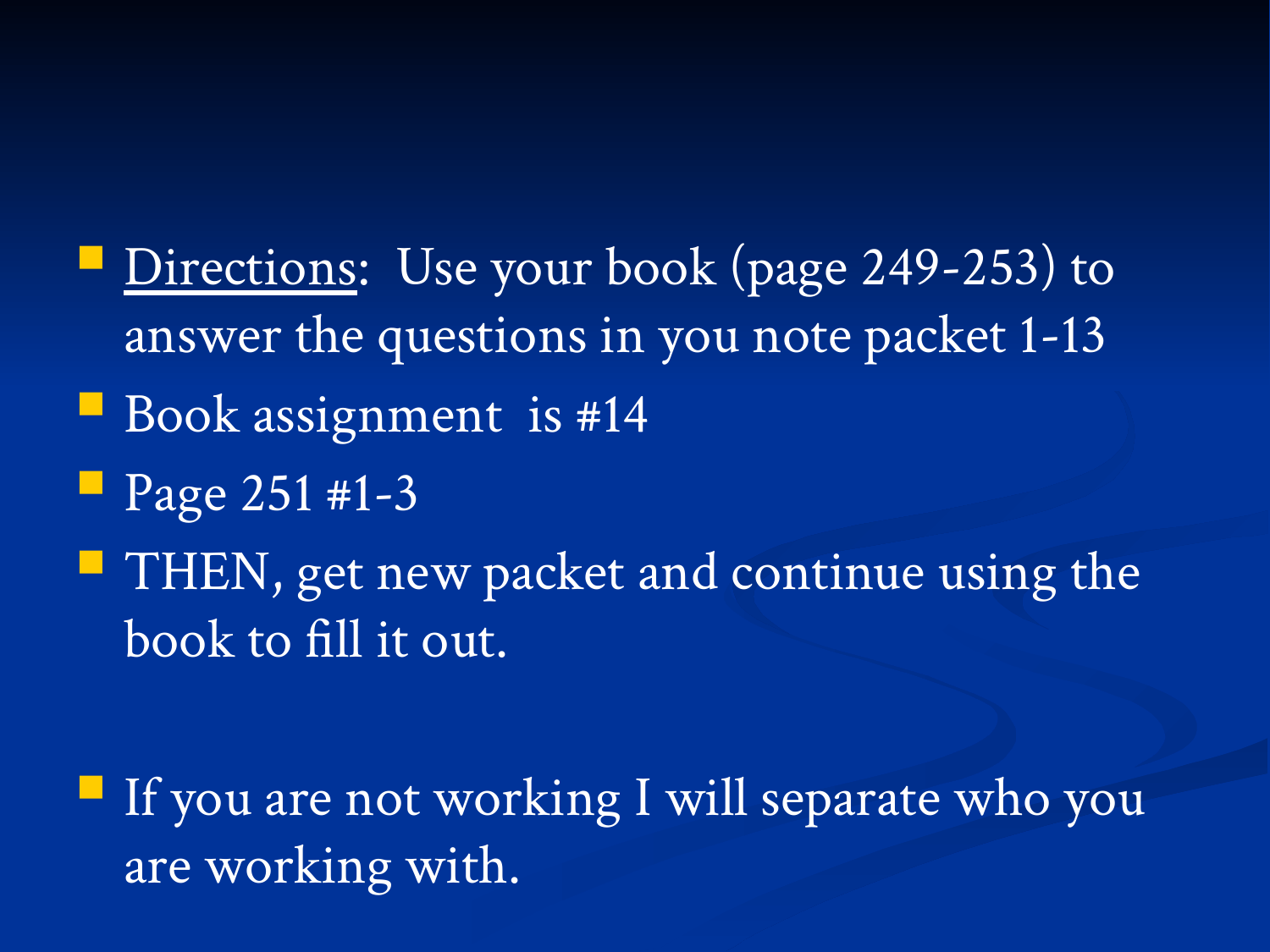

#
Directions:  Use your book (page 249-253) to answer the questions in you note packet 1-13
Book assignment  is #14
Page 251 #1-3
THEN, get new packet and continue using the book to fill it out.

If you are not working I will separate who you are working with.